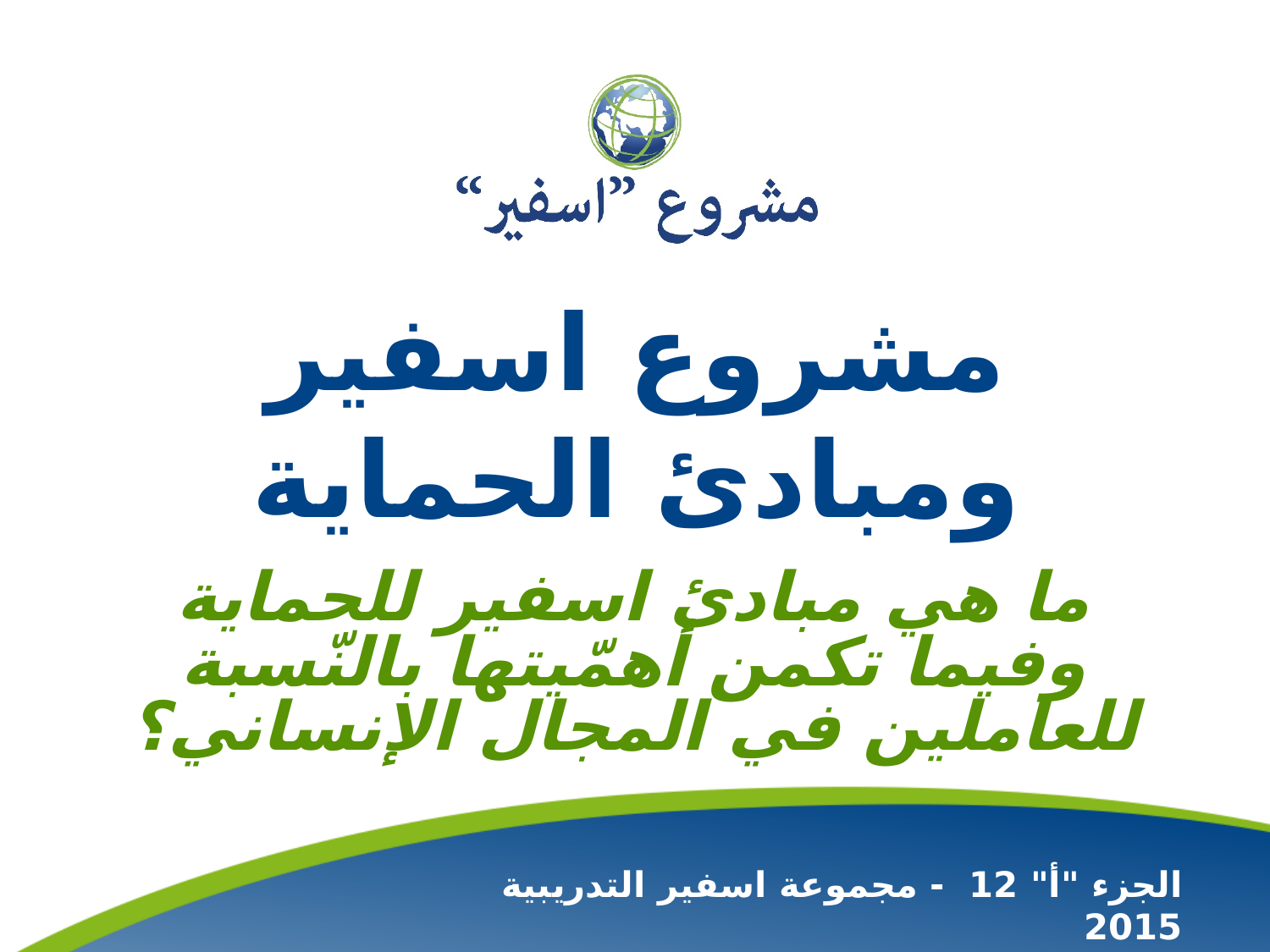

# مشروع اسفير ومبادئ الحماية
ما هي مبادئ اسفير للحماية وفيما تكمن أهمّيتها بالنّسبة للعاملين في المجال الإنساني؟
الجزء "أ" 12  - مجموعة اسفير التدريبية 2015